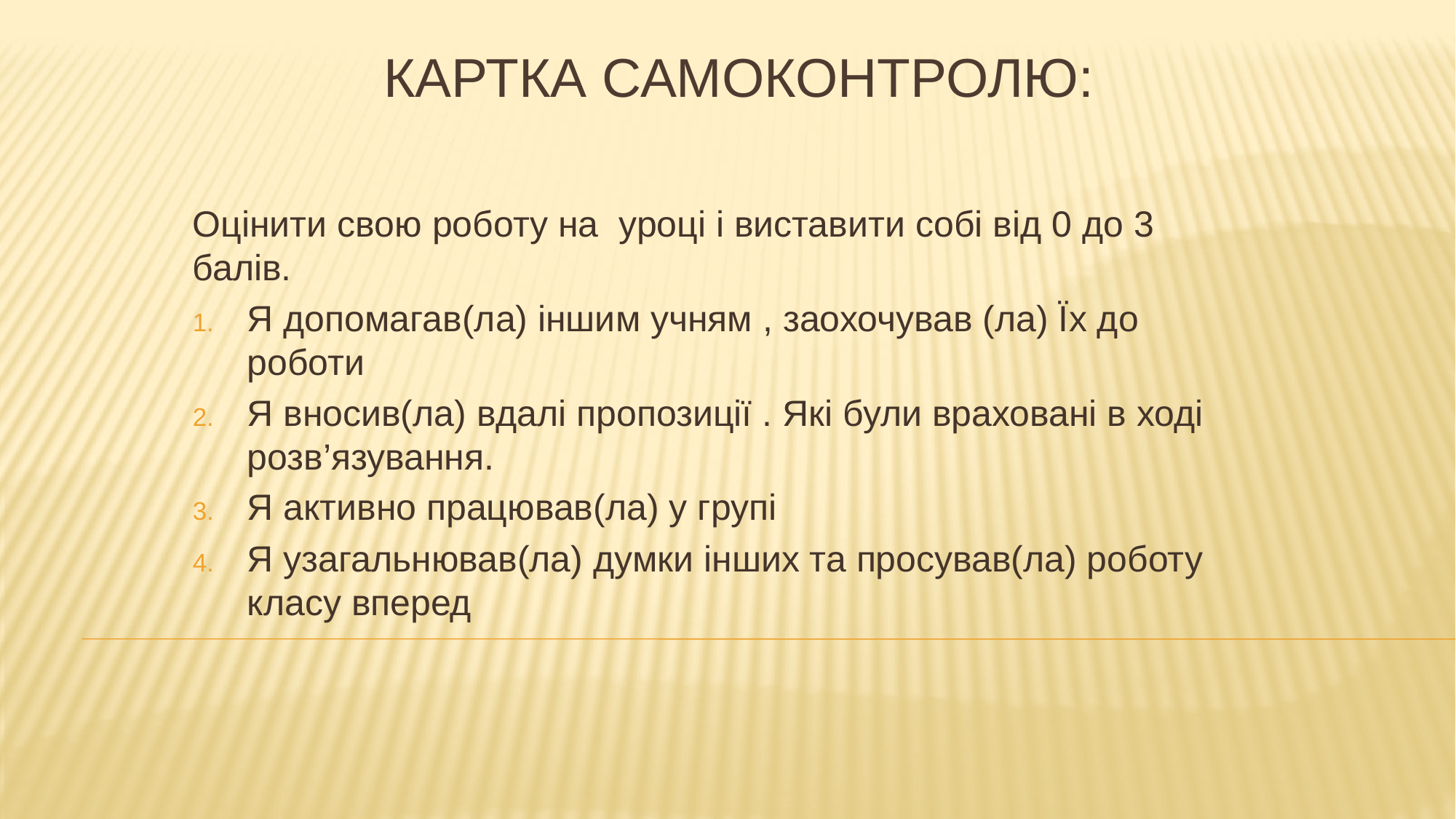

# Картка самоконтролю:
Оцінити свою роботу на  уроці і виставити собі від 0 до 3 балів.
Я допомагав(ла) іншим учням , заохочував (ла) Їх до роботи
Я вносив(ла) вдалі пропозиції . Які були враховані в ході розв’язування.
Я активно працював(ла) у групі
Я узагальнював(ла) думки інших та просував(ла) роботу класу вперед